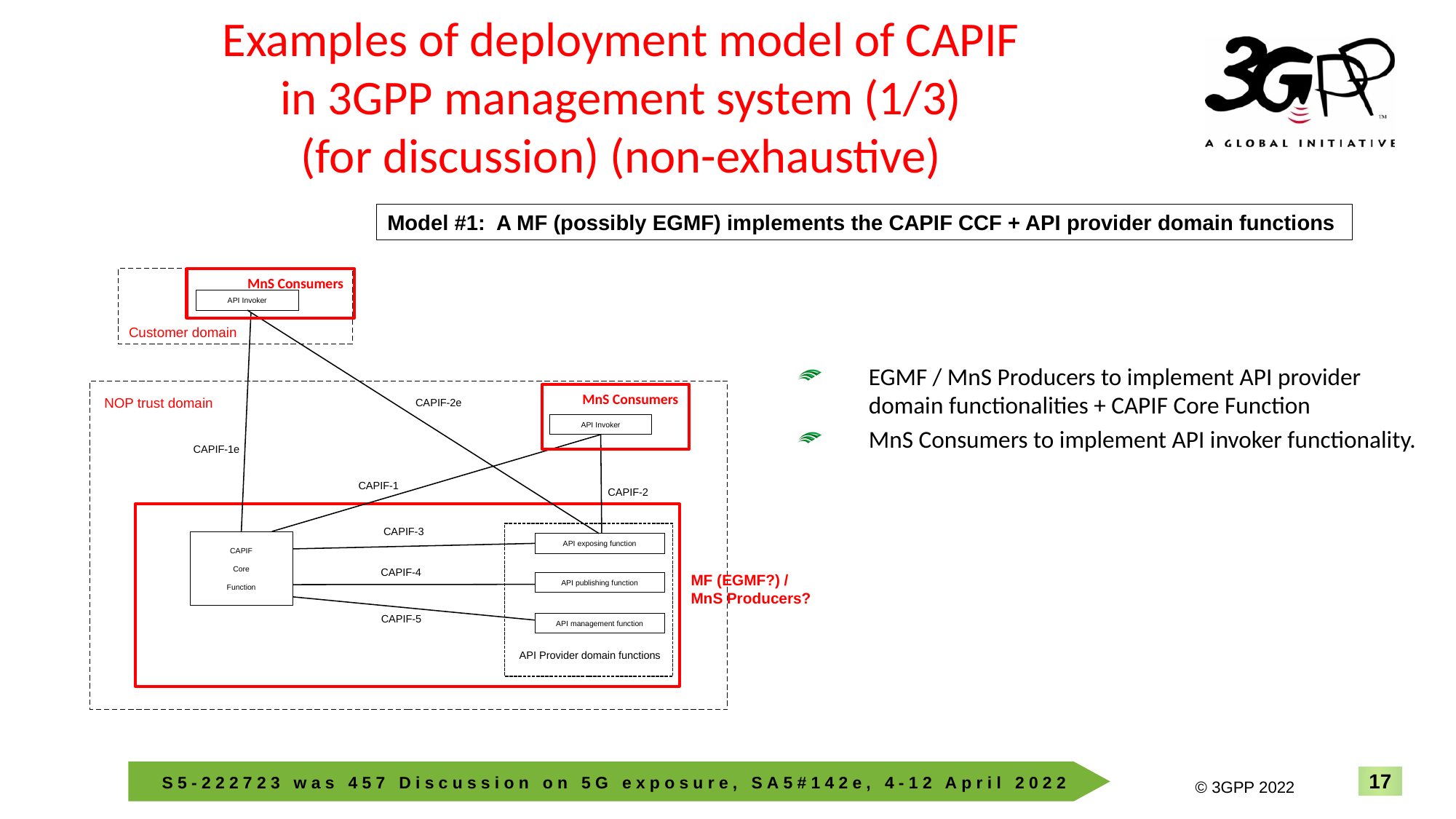

# Examples of deployment model of CAPIF in 3GPP management system (1/3) (for discussion) (non-exhaustive)
Model #1:  A MF (possibly EGMF) implements the CAPIF CCF + API provider domain functions

MnS Consumers
API Invoker
Customer domain
EGMF / MnS Producers to implement API provider domain functionalities + CAPIF Core Function
MnS Consumers to implement API invoker functionality.

MnS Consumers
NOP trust domain
CAPIF-2e
API Invoker
CAPIF-1e
CAPIF-1
CAPIF-2

CAPIF-3

CAPIF

Core

Function

API exposing function
CAPIF-4
MF (EGMF?) /
MnS Producers?
API publishing function
CAPIF-5
API management function
API Provider domain functions